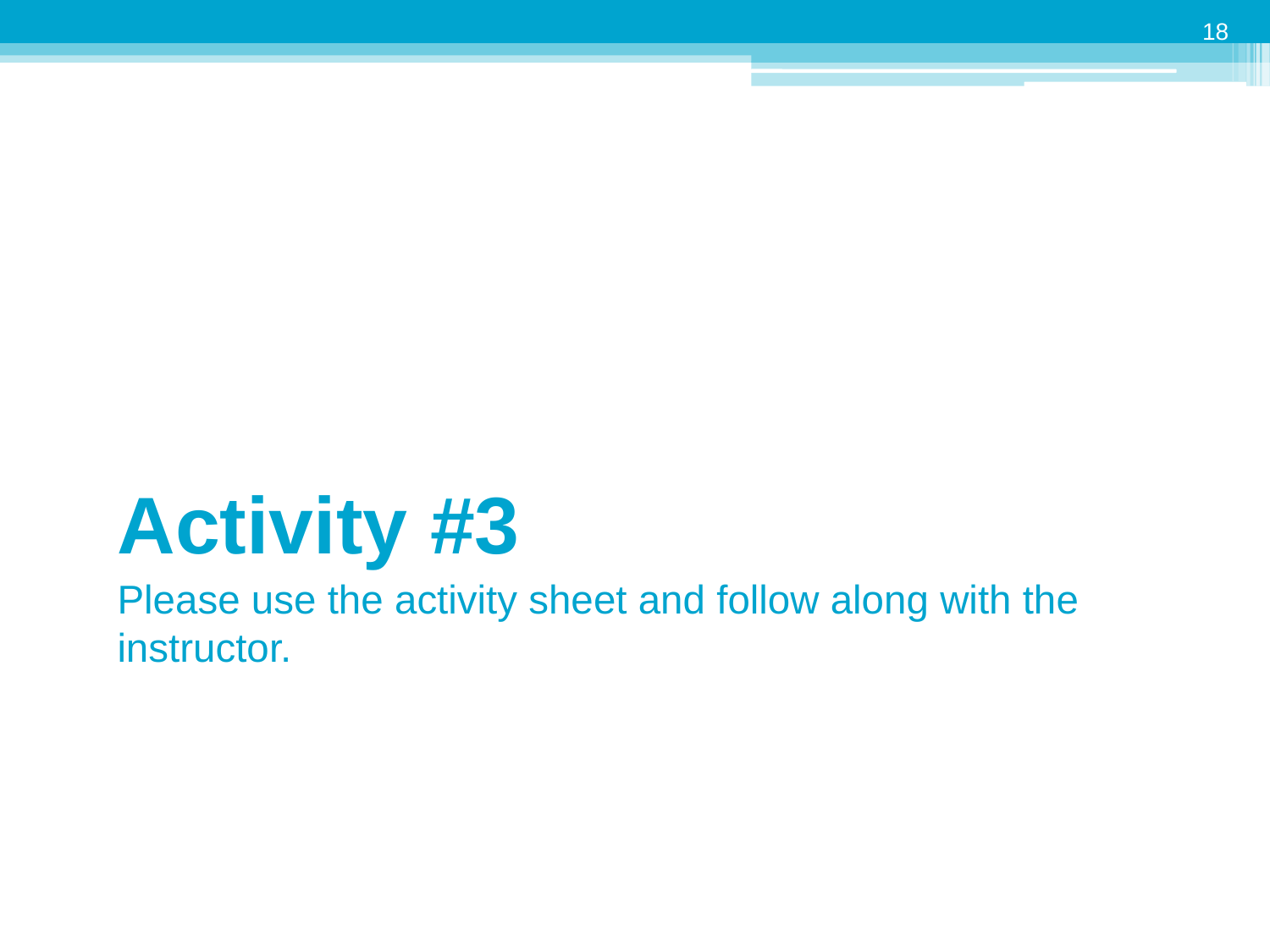

18
Activity #3
Please use the activity sheet and follow along with the instructor.